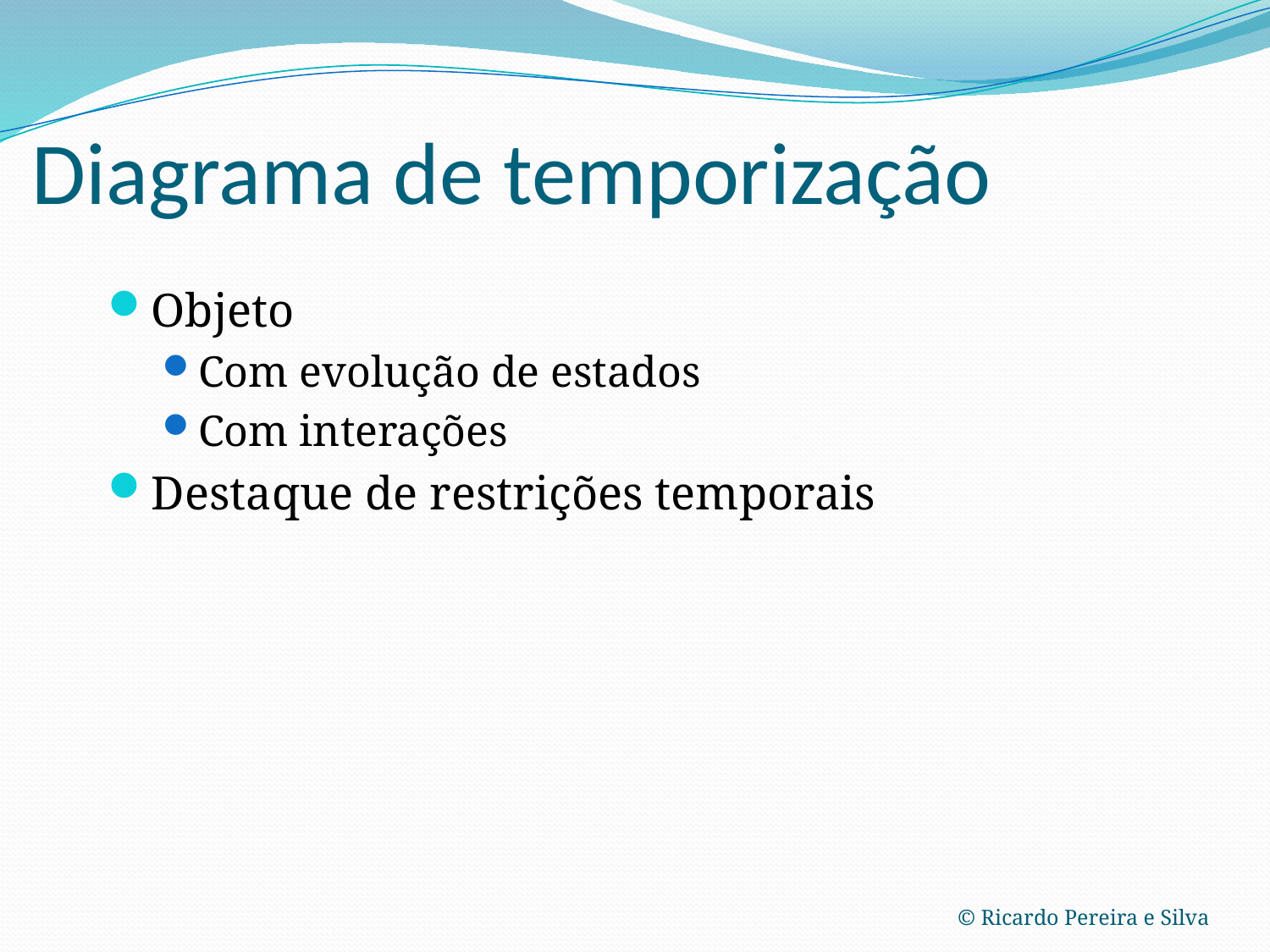

Diagrama de temporização
Objeto
Com evolução de estados
Com interações
Destaque de restrições temporais
© Ricardo Pereira e Silva